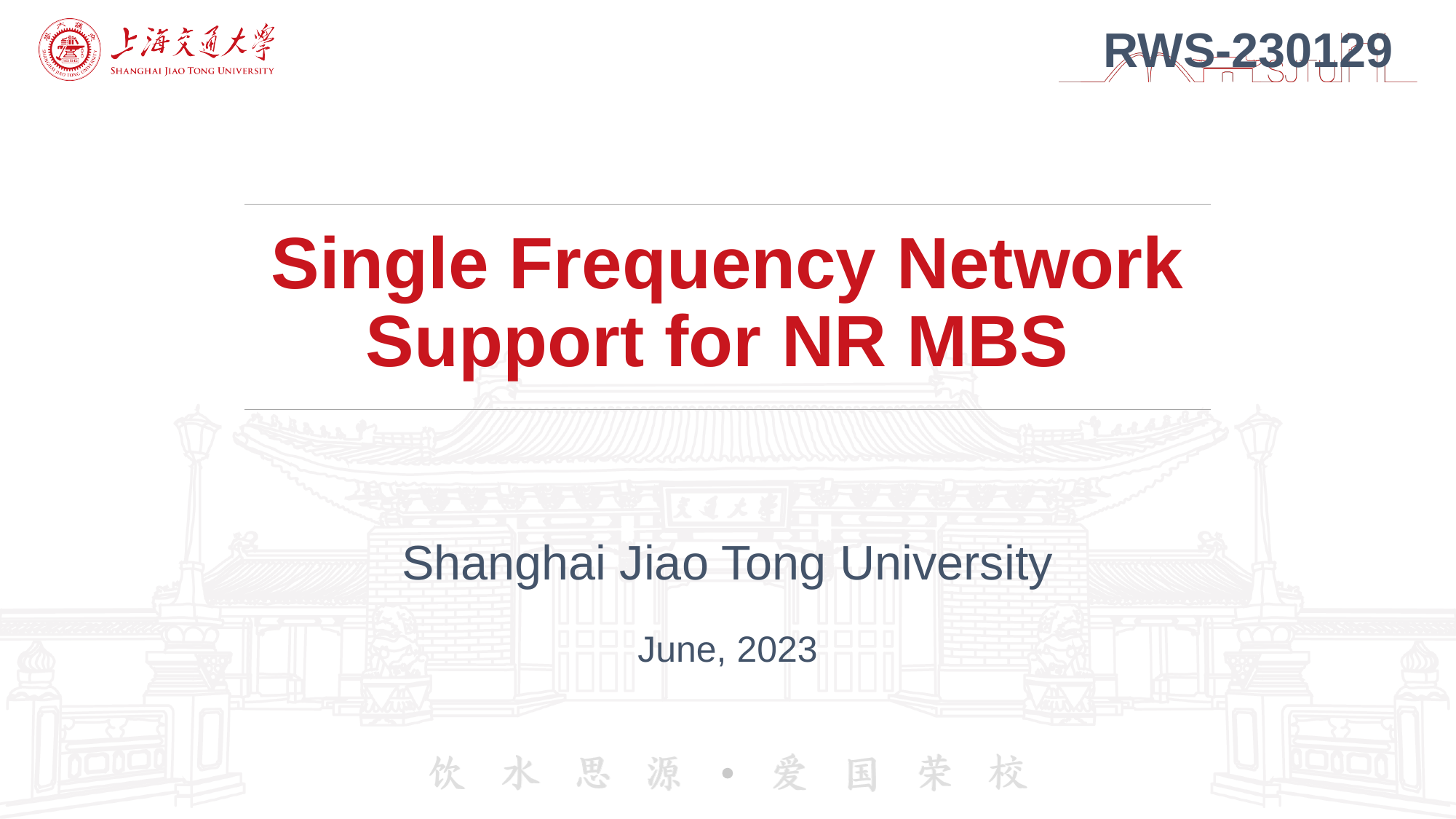

RWS-230129
# Single Frequency Network Support for NR MBS
Shanghai Jiao Tong University
June, 2023